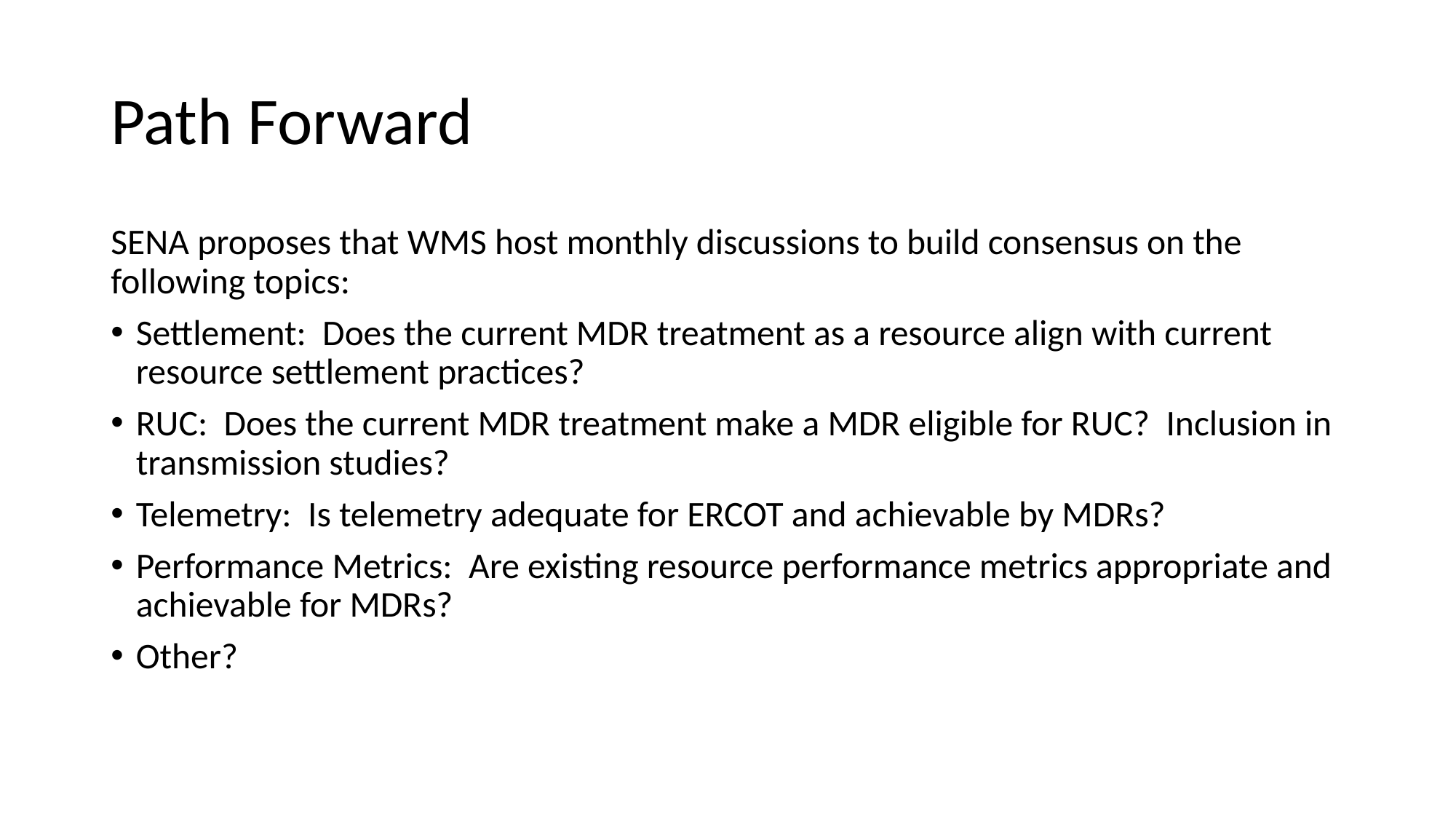

# Path Forward
SENA proposes that WMS host monthly discussions to build consensus on the following topics:
Settlement:  Does the current MDR treatment as a resource align with current resource settlement practices?
RUC:  Does the current MDR treatment make a MDR eligible for RUC?  Inclusion in transmission studies?
Telemetry:  Is telemetry adequate for ERCOT and achievable by MDRs?
Performance Metrics:  Are existing resource performance metrics appropriate and achievable for MDRs?
Other?